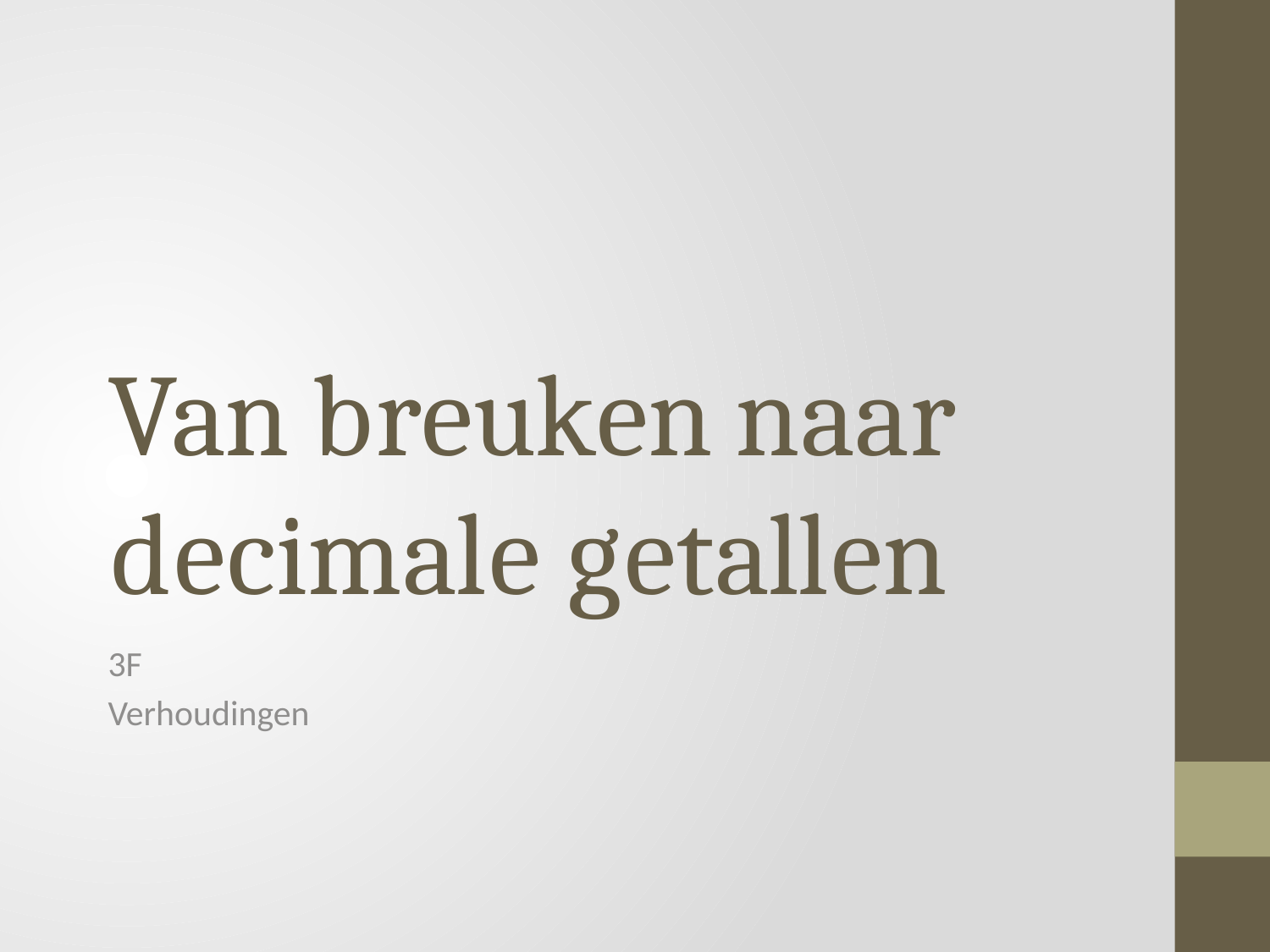

# Van breuken naar decimale getallen
3F
Verhoudingen